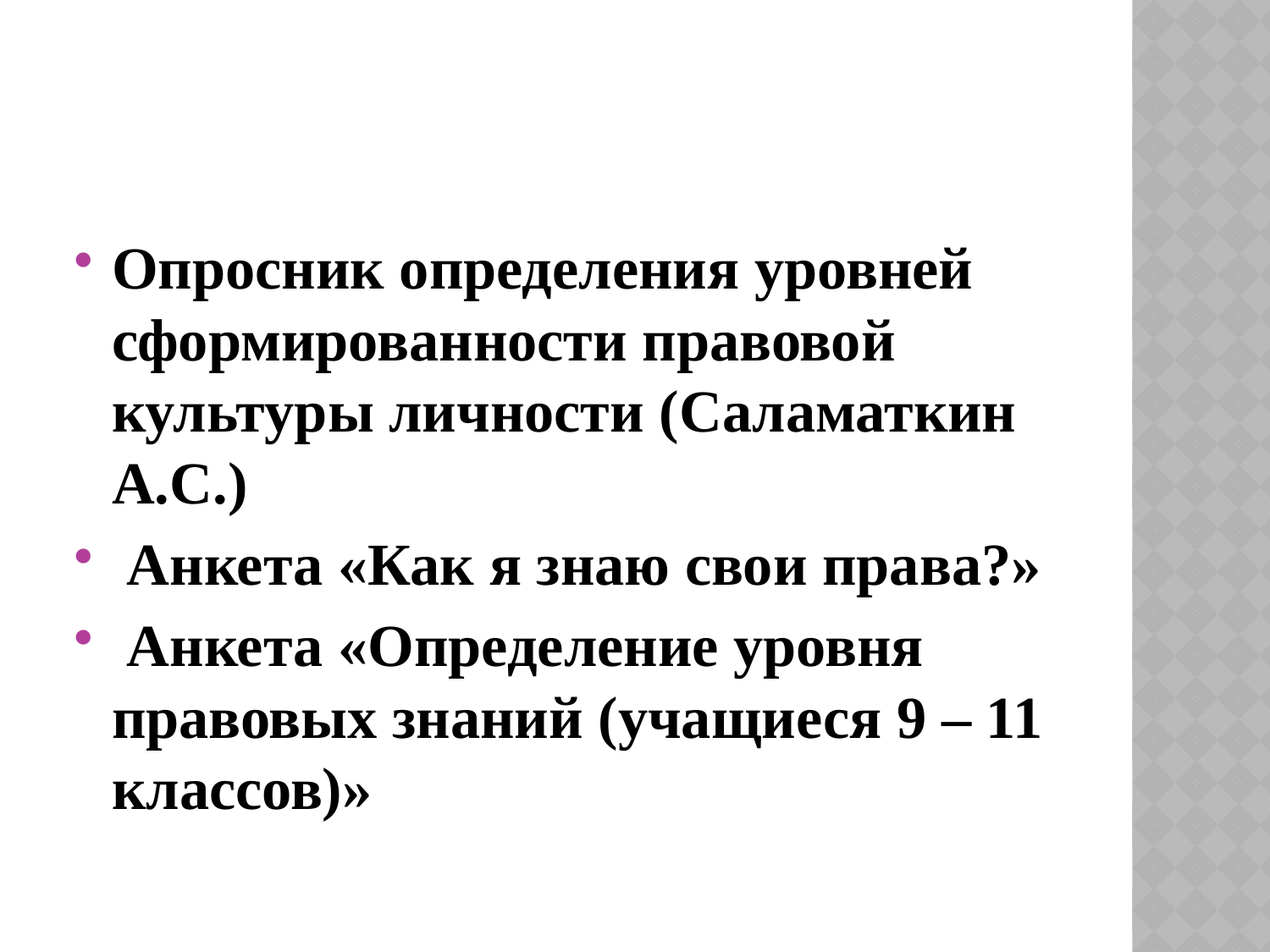

#
Опросник определения уровней  сформированности правовой культуры личности (Саламаткин А.С.)
 Анкета «Как я знаю свои права?»
 Анкета «Определение уровня правовых знаний (учащиеся 9 – 11 классов)»